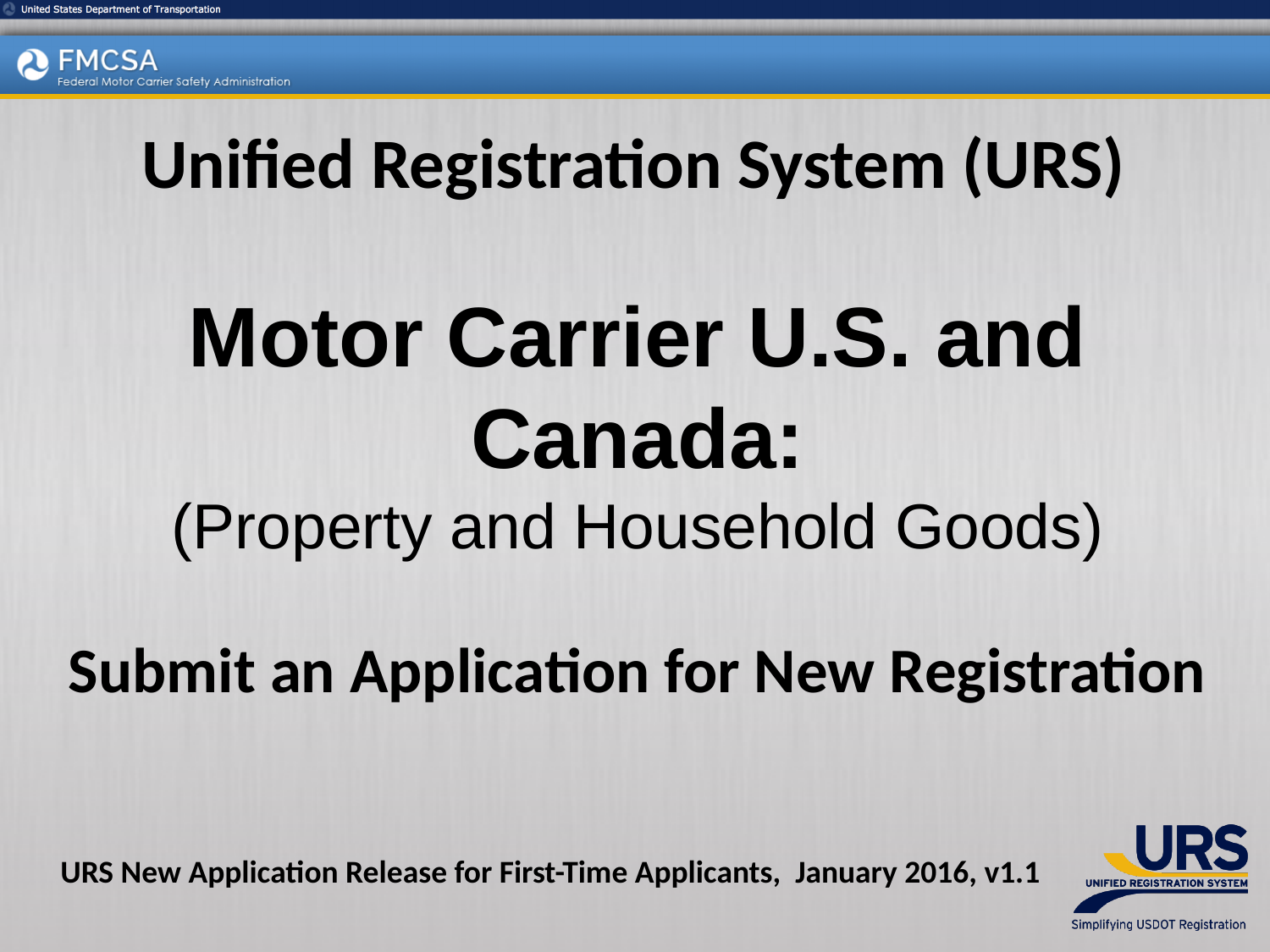

# Unified Registration System (URS)
Motor Carrier U.S. and Canada:
(Property and Household Goods)
Submit an Application for New Registration
URS New Application Release for First-Time Applicants,  January 2016, v1.1